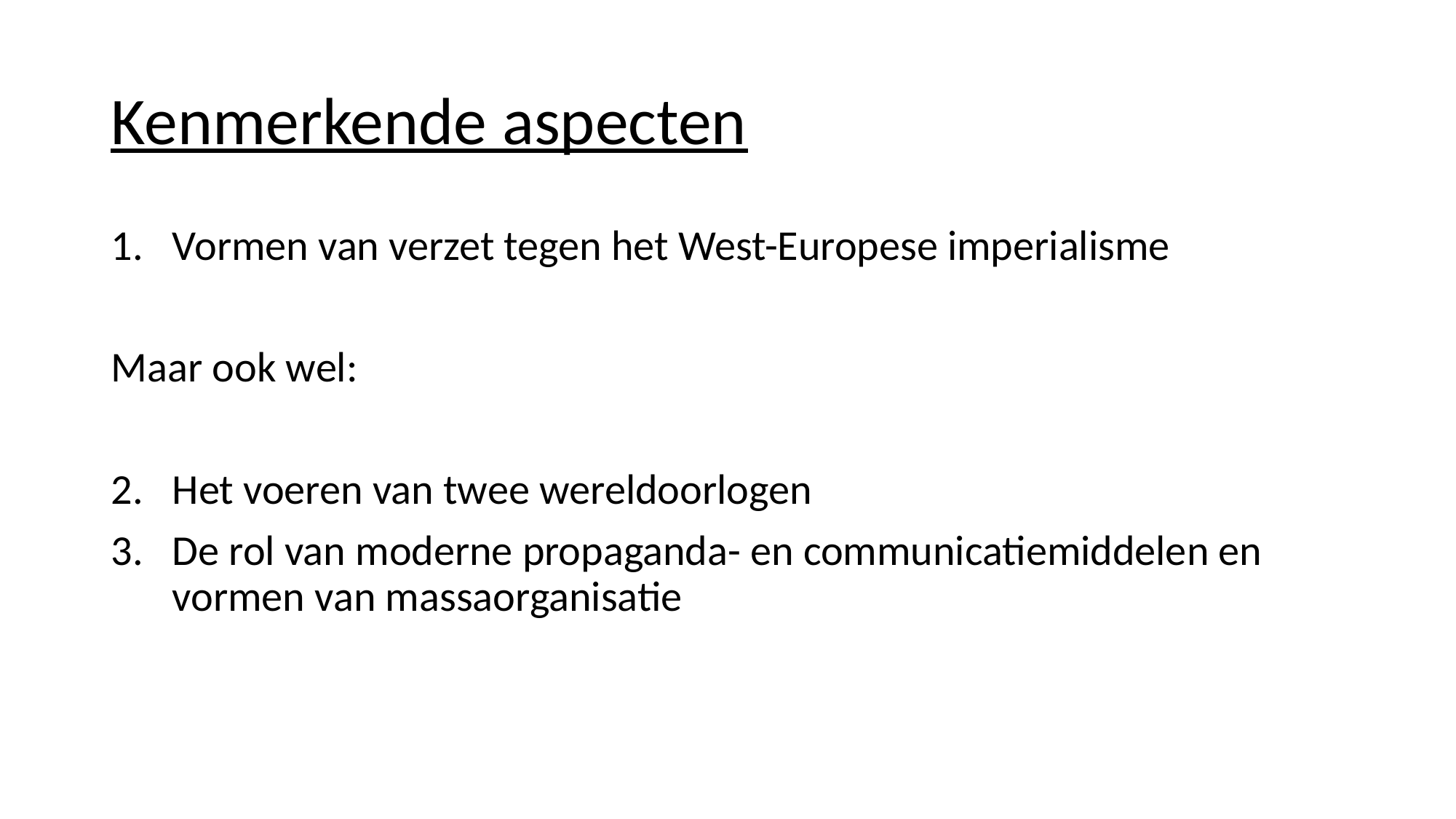

# Kenmerkende aspecten
Vormen van verzet tegen het West-Europese imperialisme

Maar ook wel:

Het voeren van twee wereldoorlogen
De rol van moderne propaganda- en communicatiemiddelen en vormen van massaorganisatie